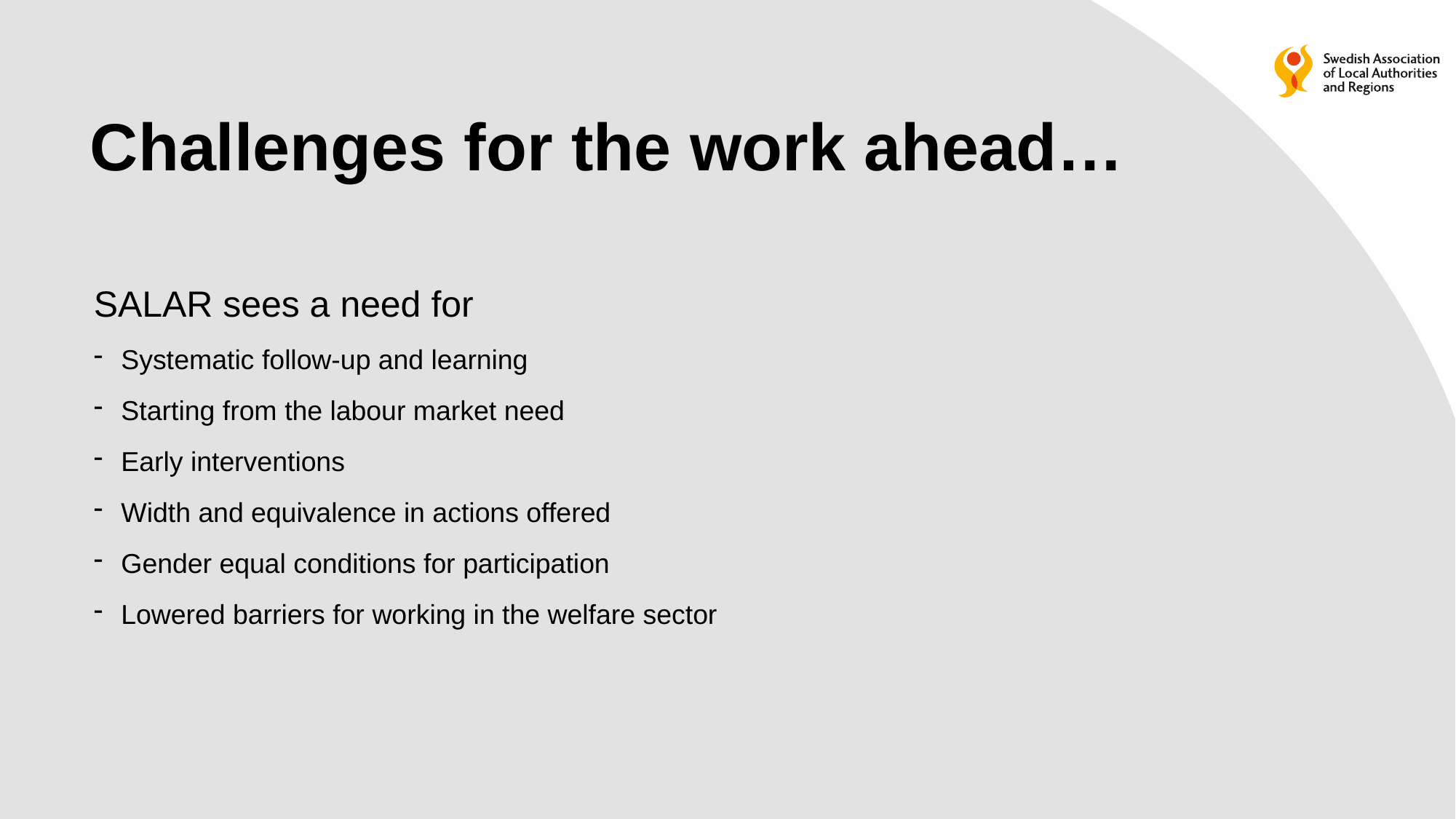

# Challenges for the work ahead…
SALAR sees a need for
Systematic follow-up and learning
Starting from the labour market need
Early interventions
Width and equivalence in actions offered
Gender equal conditions for participation
Lowered barriers for working in the welfare sector